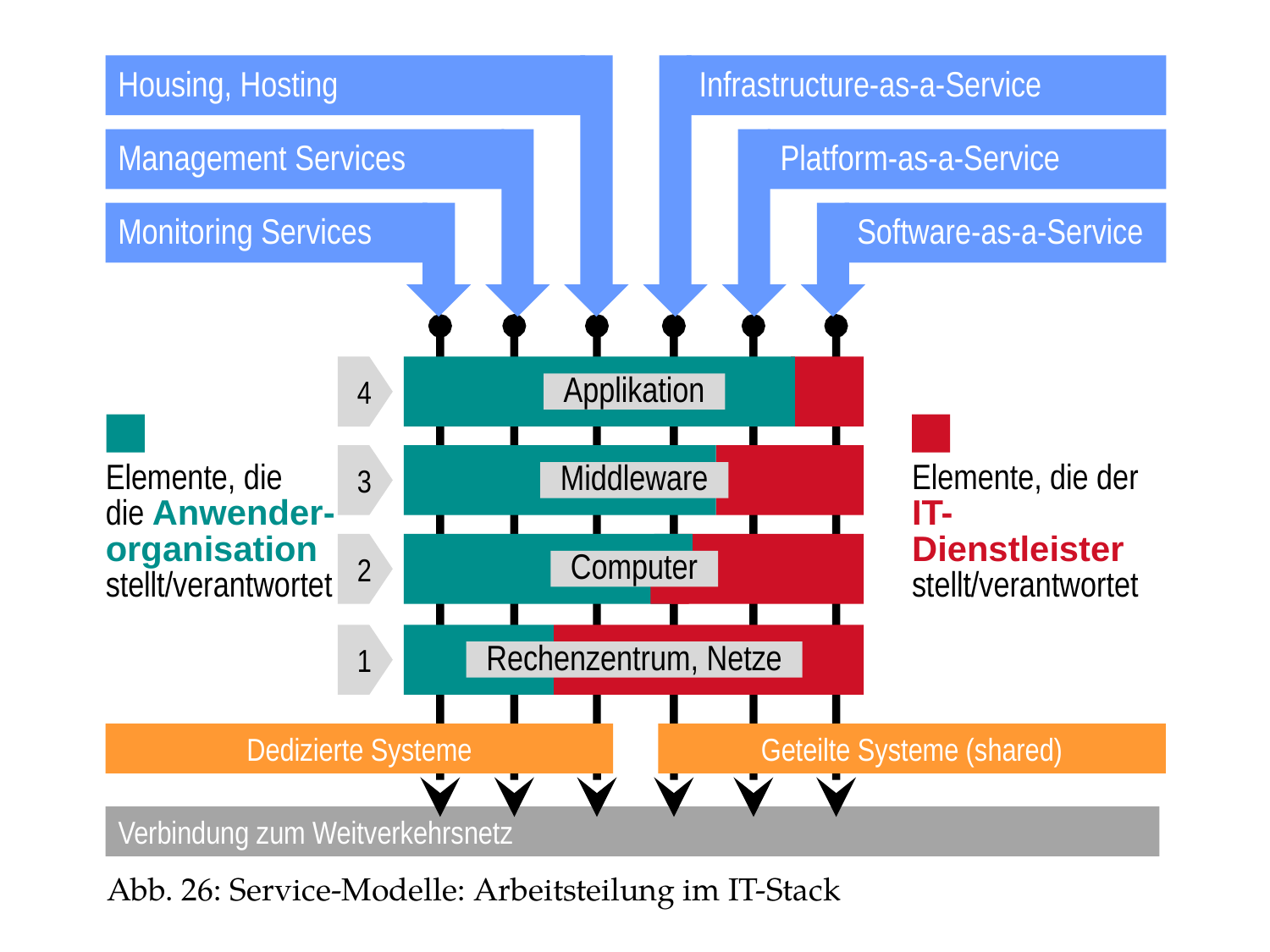

Housing, Hosting
Infrastructure-as-a-Service

Management Services

Platform-as-a-Service

Monitoring Services
Software-as-a-Service

4

Applikation

3

Elemente, die
die Anwender-organisation stellt/verantwortet
Elemente, die der IT-Dienstleister stellt/verantwortet
Middleware

2

Computer

1

Rechenzentrum, Netze
Dedizierte Systeme
Geteilte Systeme (shared)
Verbindung zum Weitverkehrsnetz
Abb. 26: Service-Modelle: Arbeitsteilung im IT-Stack